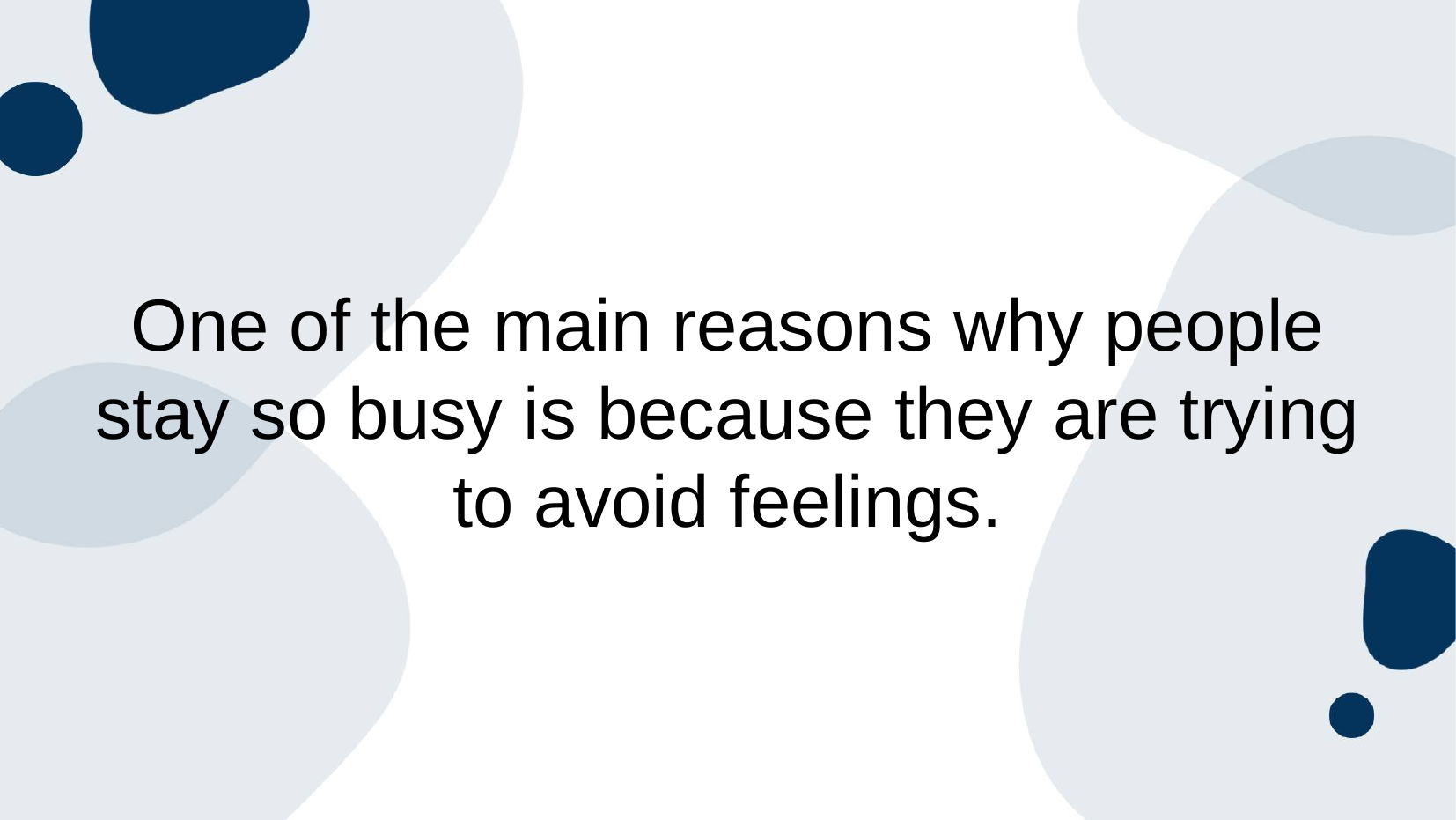

One of the main reasons why people stay so busy is because they are trying to avoid feelings.